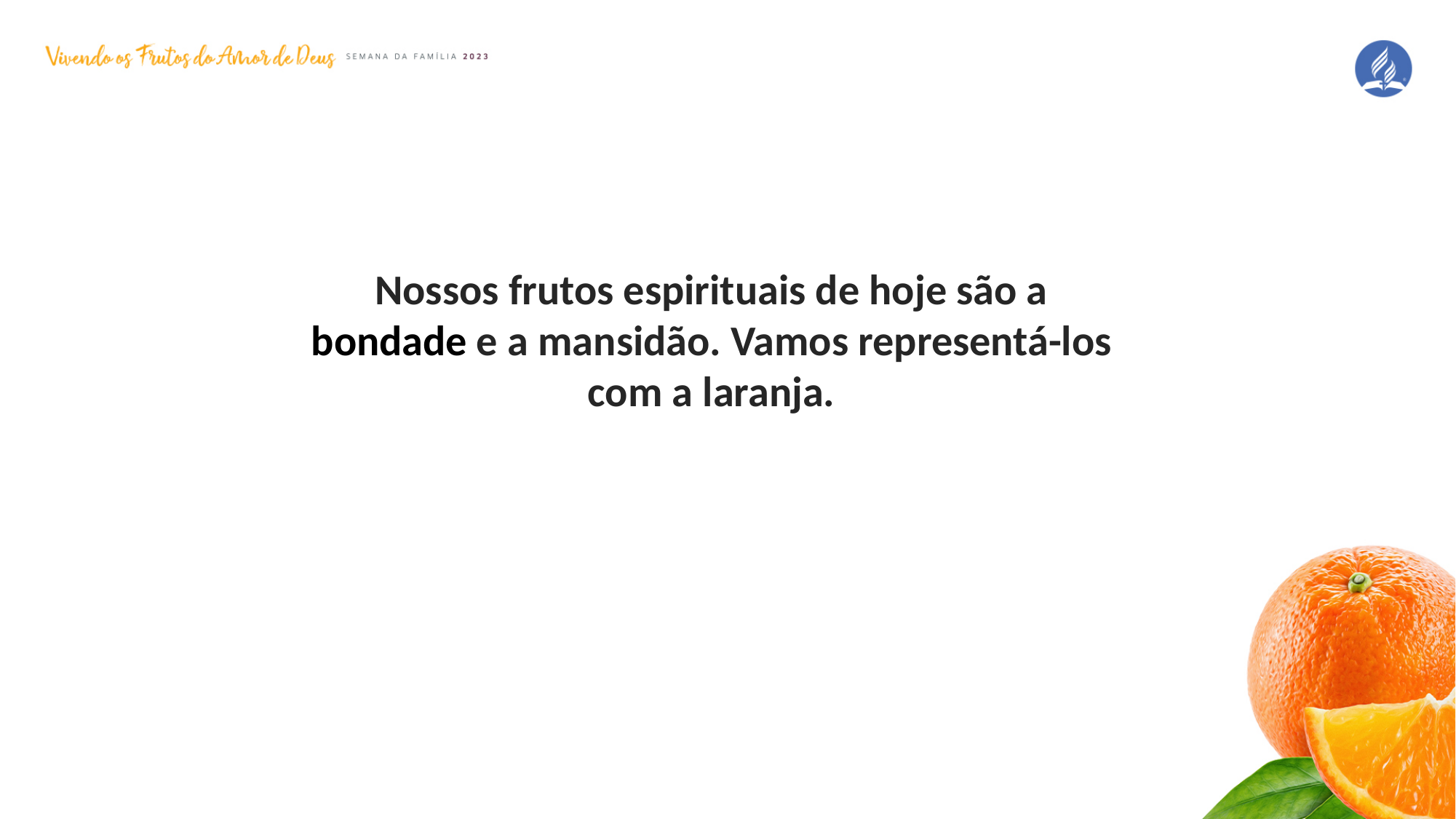

Nossos frutos espirituais de hoje são a bondade e a mansidão. Vamos representá-los com a laranja.